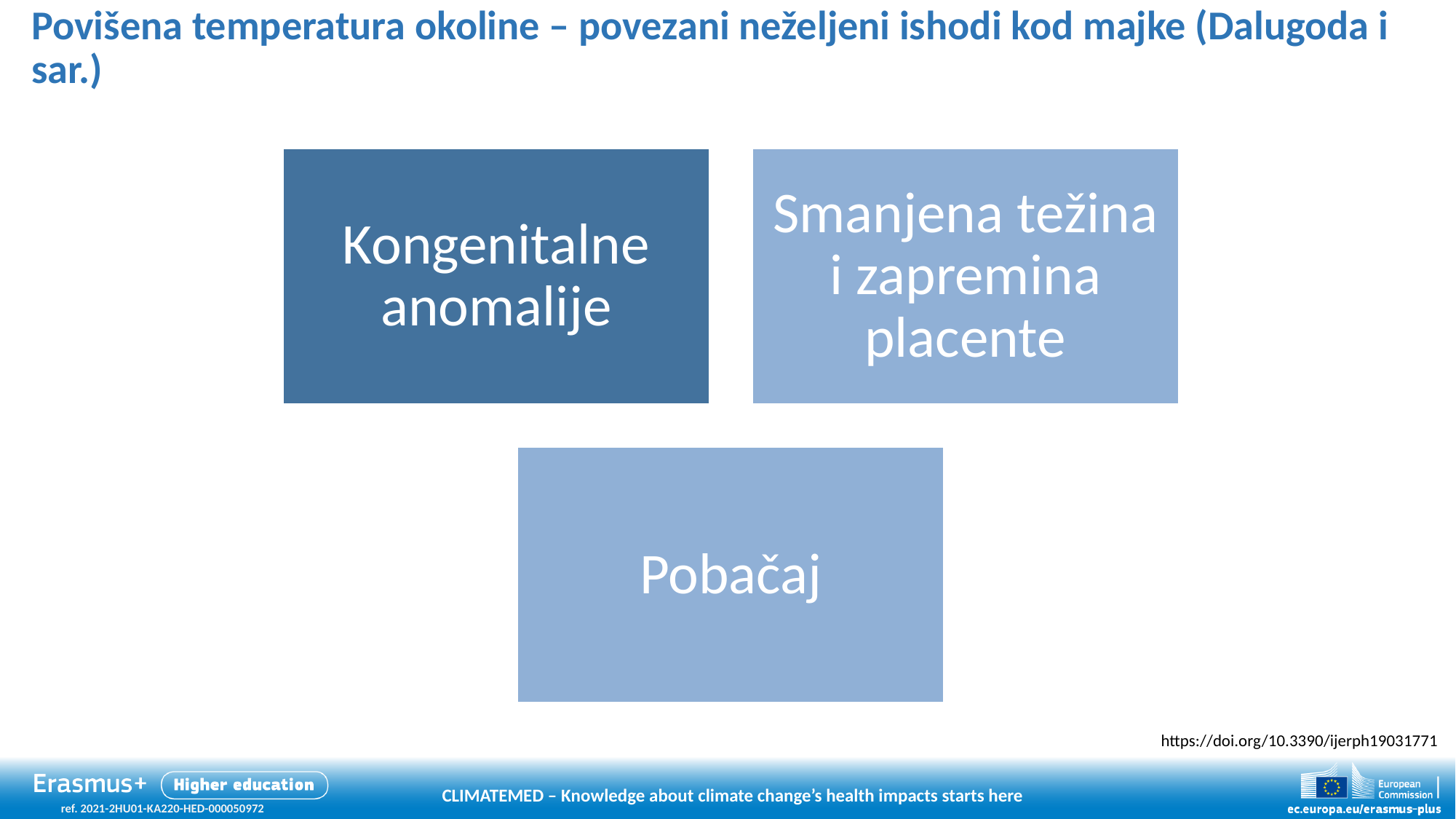

# Povišena temperatura okoline – povezani neželjeni ishodi kod majke (Dalugoda i sar.)
Kongenitalne anomalije
Smanjena težina i zapremina placente
Pobačaj
https://doi.org/10.3390/ijerph19031771